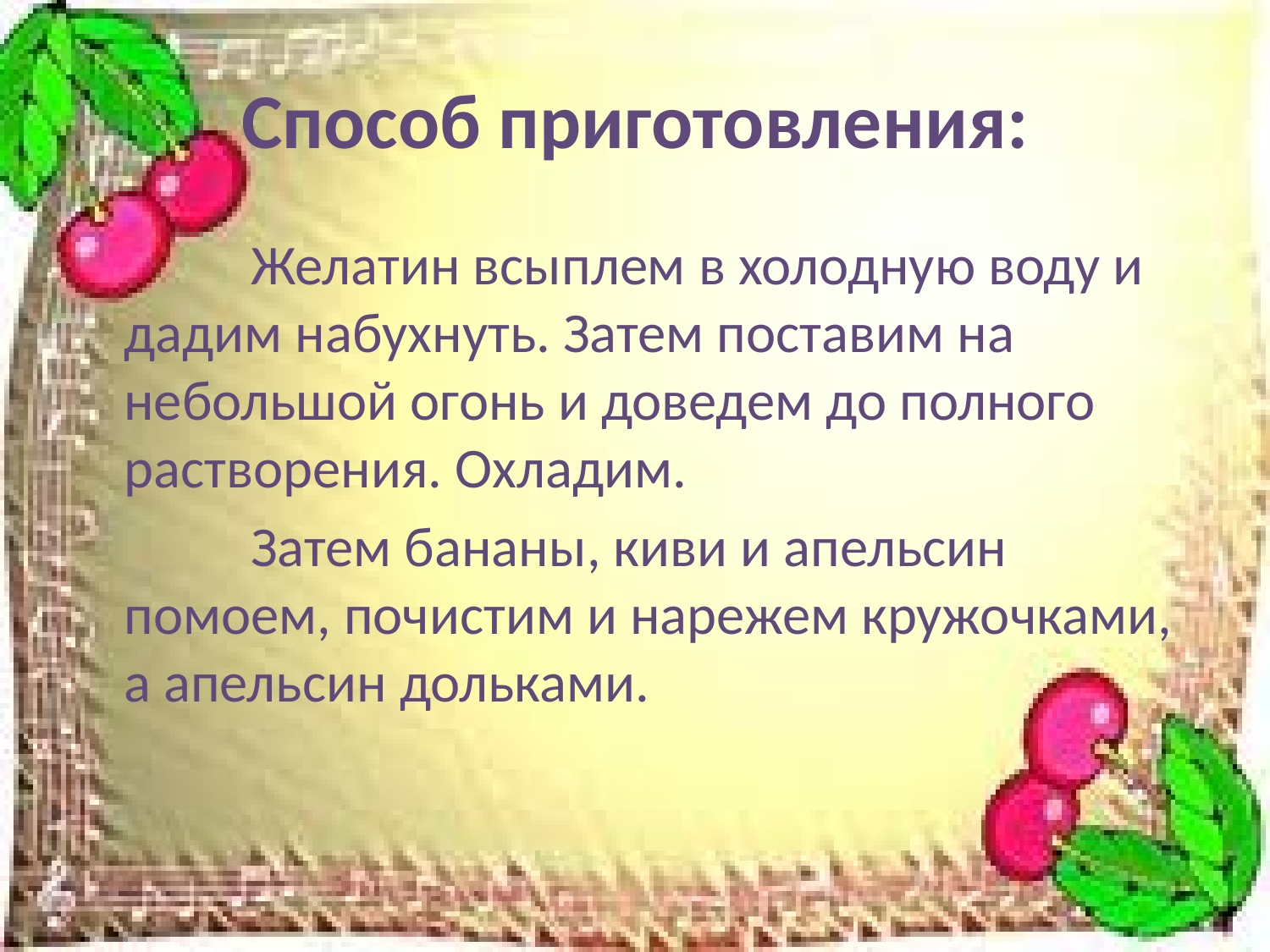

# Способ приготовления:
		Желатин всыплем в холодную воду и дадим набухнуть. Затем поставим на небольшой огонь и доведем до полного растворения. Охладим.
		Затем бананы, киви и апельсин помоем, почистим и нарежем кружочками, а апельсин дольками.